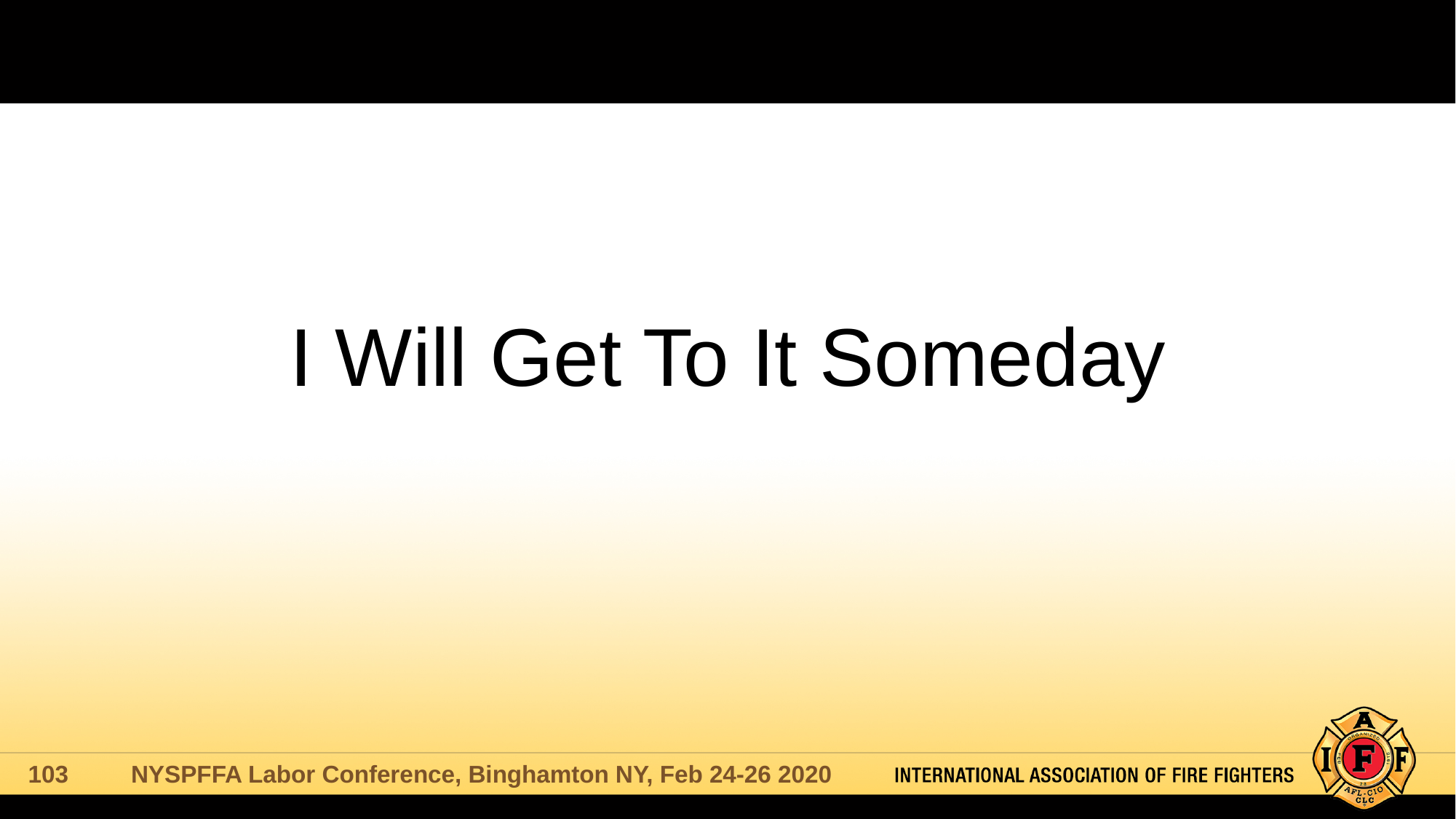

# I Will Get To It Someday
NYSPFFA Labor Conference, Binghamton NY, Feb 24-26 2020